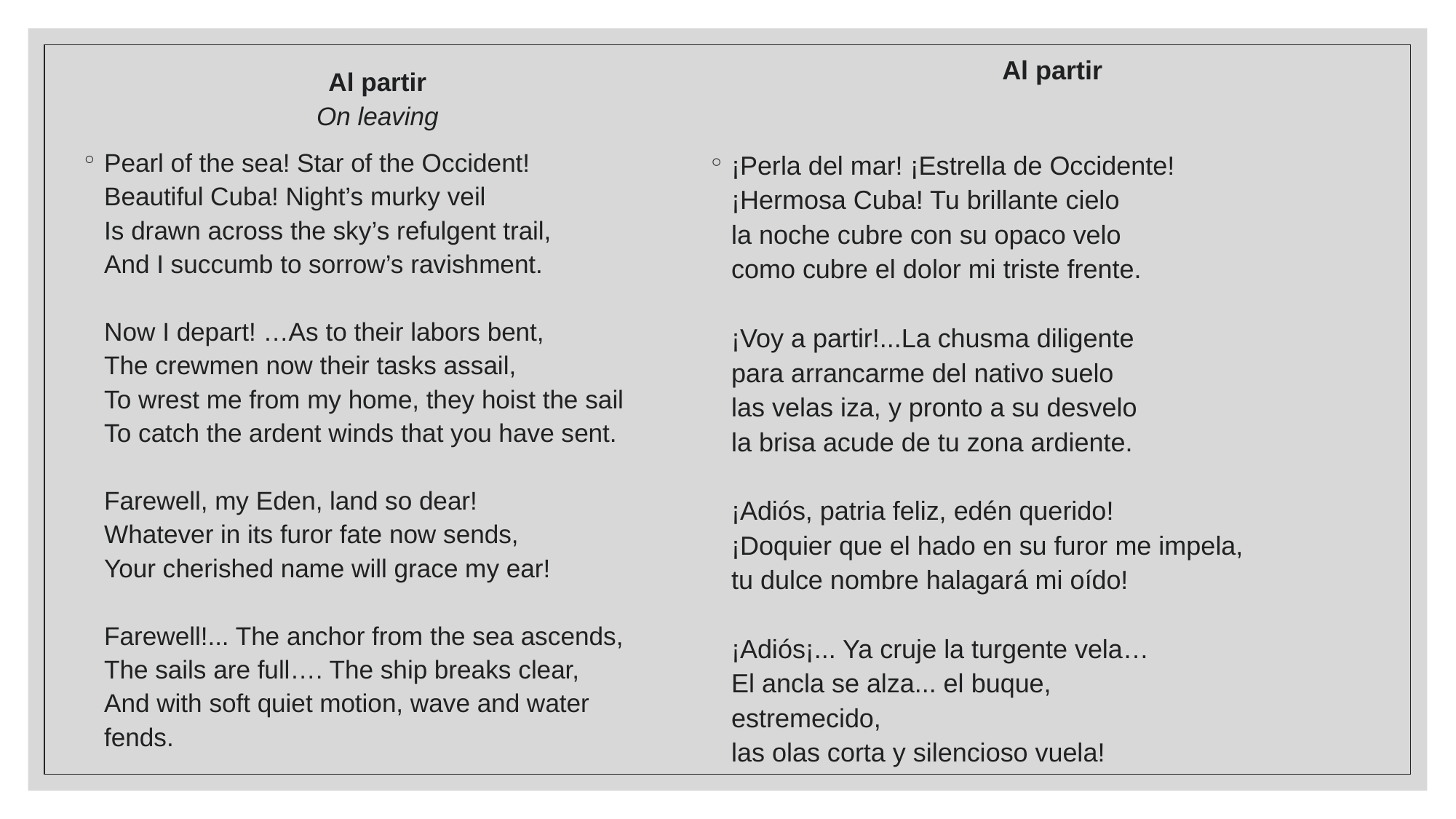

Al partir

¡Perla del mar! ¡Estrella de Occidente!
¡Hermosa Cuba! Tu brillante cielo
la noche cubre con su opaco velo
como cubre el dolor mi triste frente.
¡Voy a partir!...La chusma diligente
para arrancarme del nativo suelo
las velas iza, y pronto a su desvelo
la brisa acude de tu zona ardiente.
¡Adiós, patria feliz, edén querido!
¡Doquier que el hado en su furor me impela,
tu dulce nombre halagará mi oído!
¡Adiós¡... Ya cruje la turgente vela…
El ancla se alza... el buque,
estremecido,
las olas corta y silencioso vuela!

Al partir
On leaving
Pearl of the sea! Star of the Occident!
Beautiful Cuba! Night’s murky veil
Is drawn across the sky’s refulgent trail,
And I succumb to sorrow’s ravishment.
Now I depart! …As to their labors bent,
The crewmen now their tasks assail,
To wrest me from my home, they hoist the sail
To catch the ardent winds that you have sent.
Farewell, my Eden, land so dear!
Whatever in its furor fate now sends,
Your cherished name will grace my ear!
Farewell!... The anchor from the sea ascends,
The sails are full…. The ship breaks clear,
And with soft quiet motion, wave and water fends.